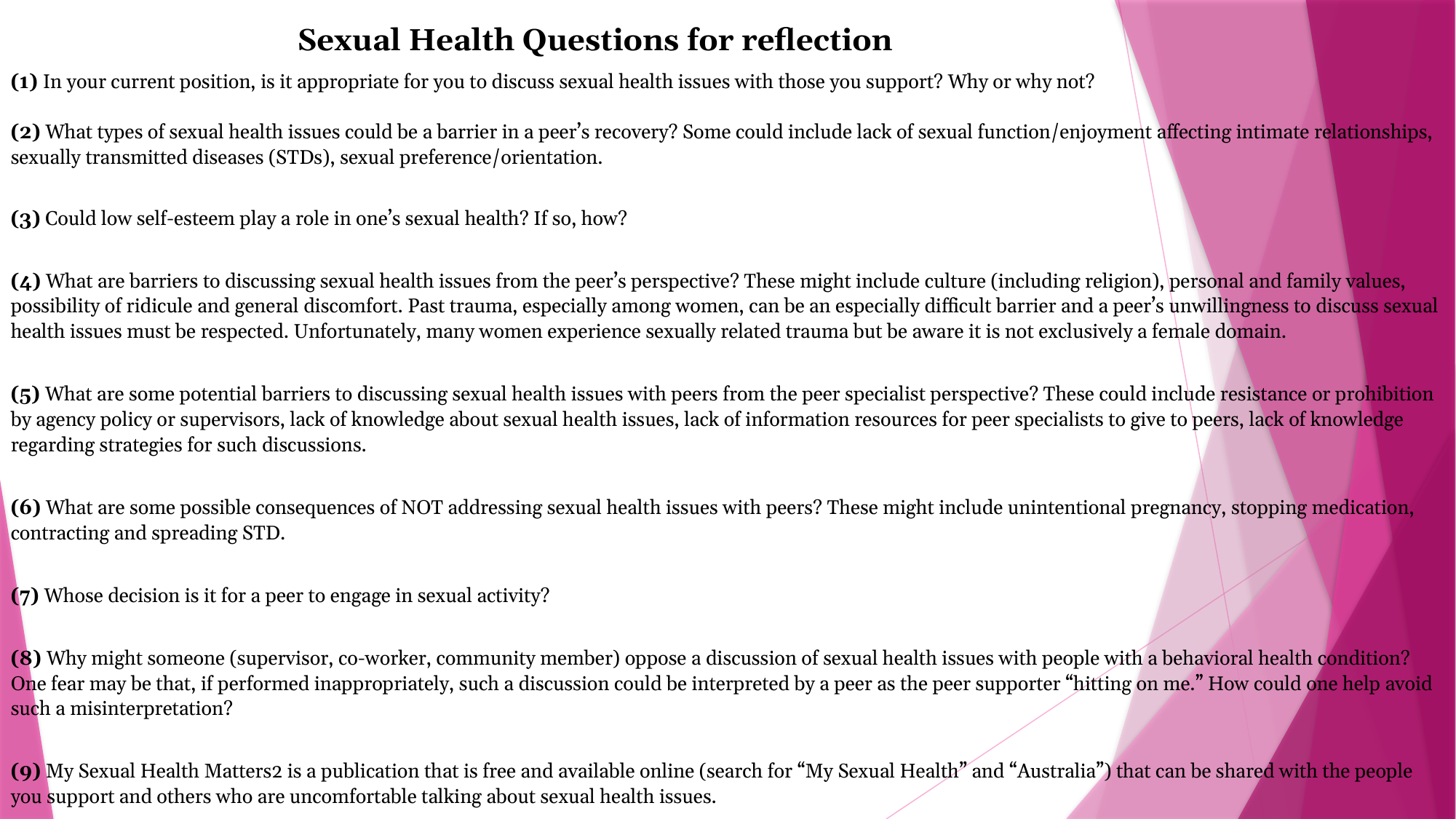

# Sexual Health Questions for reflection
(1) In your current position, is it appropriate for you to discuss sexual health issues with those you support? Why or why not?
(2) What types of sexual health issues could be a barrier in a peer’s recovery? Some could include lack of sexual function/enjoyment affecting intimate relationships, sexually transmitted diseases (STDs), sexual preference/orientation.
(3) Could low self-esteem play a role in one’s sexual health? If so, how?
(4) What are barriers to discussing sexual health issues from the peer’s perspective? These might include culture (including religion), personal and family values, possibility of ridicule and general discomfort. Past trauma, especially among women, can be an especially difficult barrier and a peer’s unwillingness to discuss sexual health issues must be respected. Unfortunately, many women experience sexually related trauma but be aware it is not exclusively a female domain.
(5) What are some potential barriers to discussing sexual health issues with peers from the peer specialist perspective? These could include resistance or prohibition by agency policy or supervisors, lack of knowledge about sexual health issues, lack of information resources for peer specialists to give to peers, lack of knowledge regarding strategies for such discussions.
(6) What are some possible consequences of NOT addressing sexual health issues with peers? These might include unintentional pregnancy, stopping medication, contracting and spreading STD.
(7) Whose decision is it for a peer to engage in sexual activity?
(8) Why might someone (supervisor, co-worker, community member) oppose a discussion of sexual health issues with people with a behavioral health condition? One fear may be that, if performed inappropriately, such a discussion could be interpreted by a peer as the peer supporter “hitting on me.” How could one help avoid such a misinterpretation?
(9) My Sexual Health Matters2 is a publication that is free and available online (search for “My Sexual Health” and “Australia”) that can be shared with the people you support and others who are uncomfortable talking about sexual health issues.